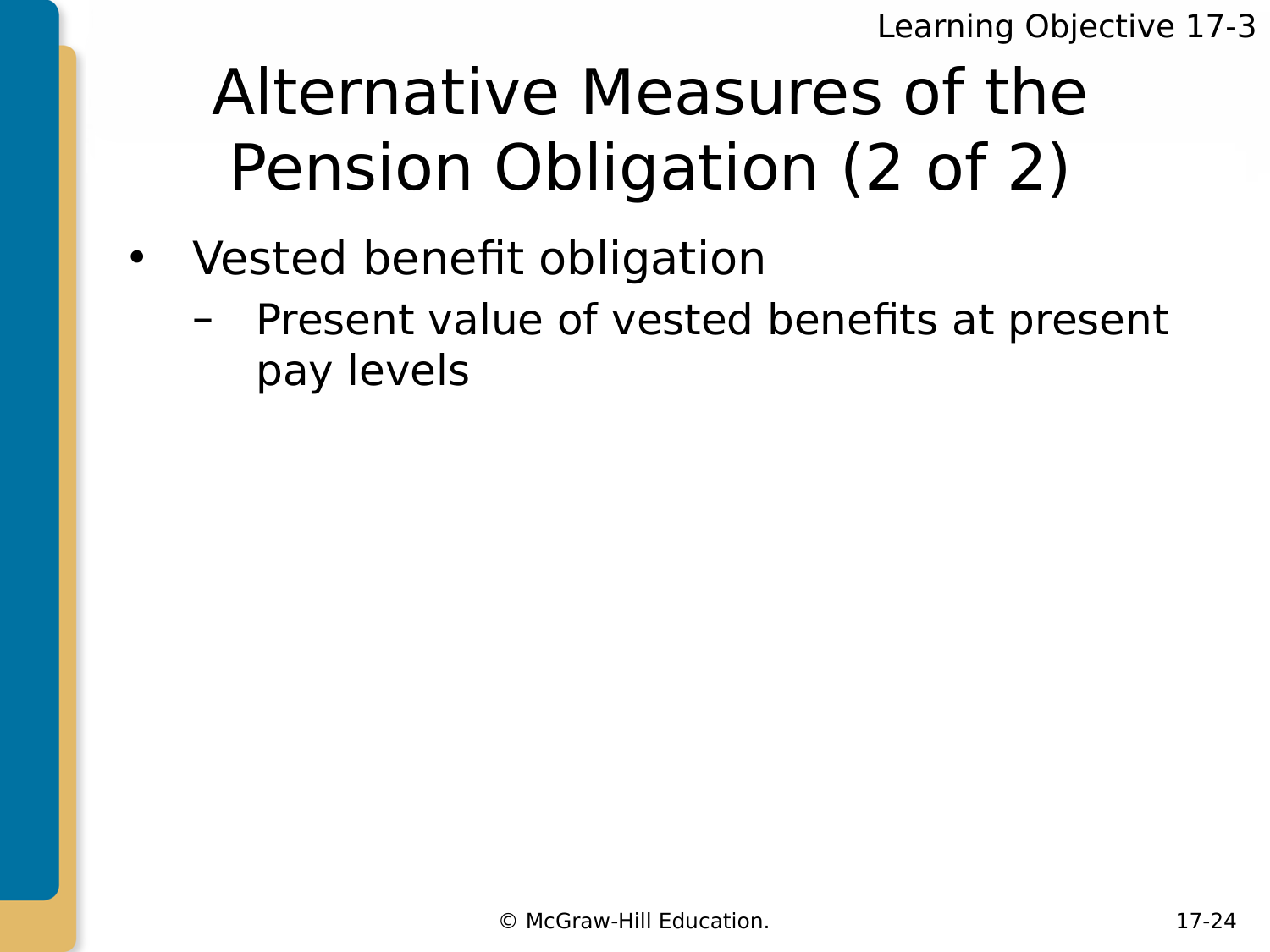

Learning Objective 17-3
# Alternative Measures of the Pension Obligation (2 of 2)
Vested benefit obligation
Present value of vested benefits at present pay levels